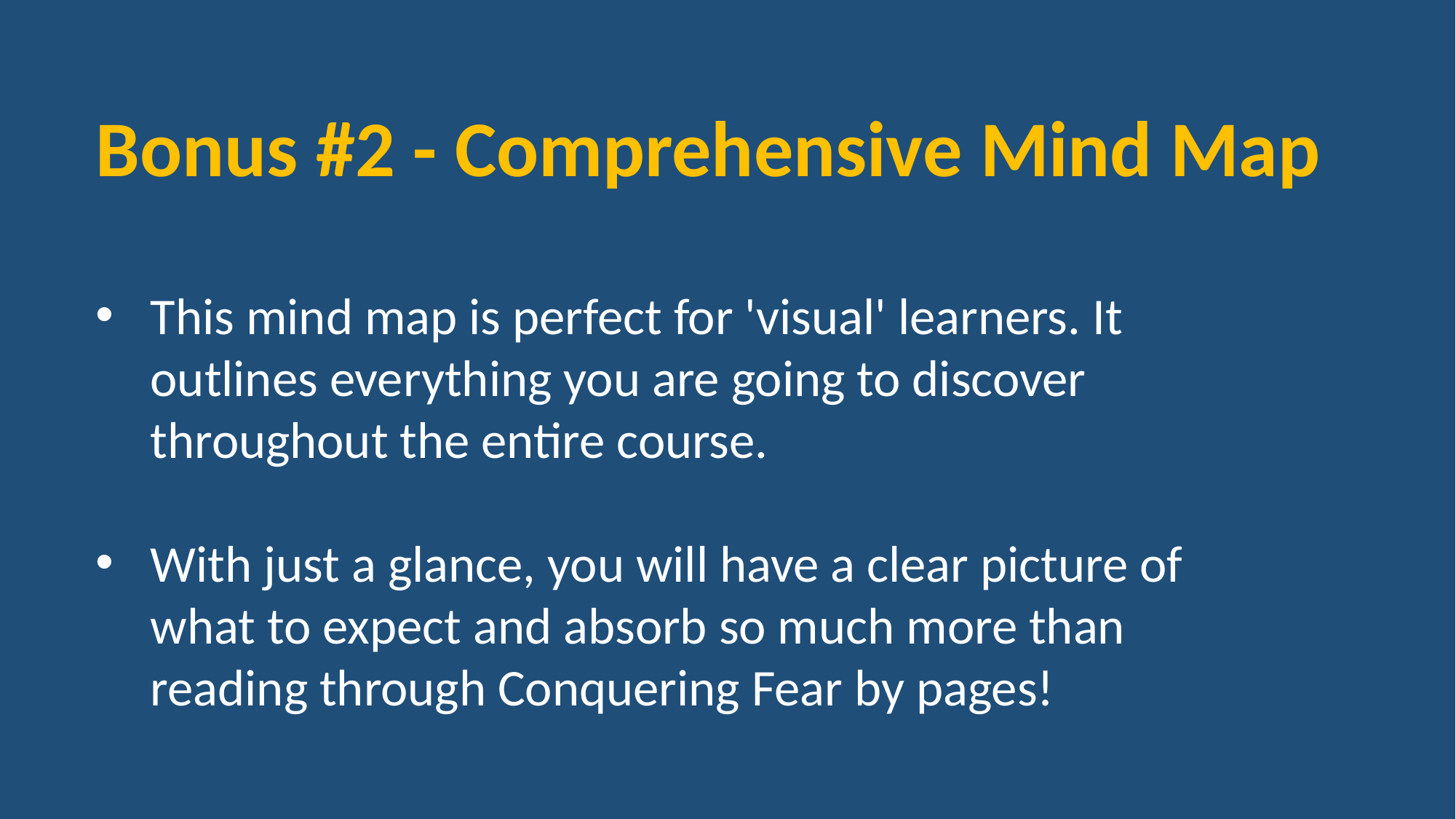

Bonus #2 - Comprehensive Mind Map

This mind map is perfect for 'visual' learners. It outlines everything you are going to discover throughout the entire course.

With just a glance, you will have a clear picture of what to expect and absorb so much more than reading through Conquering Fear by pages!